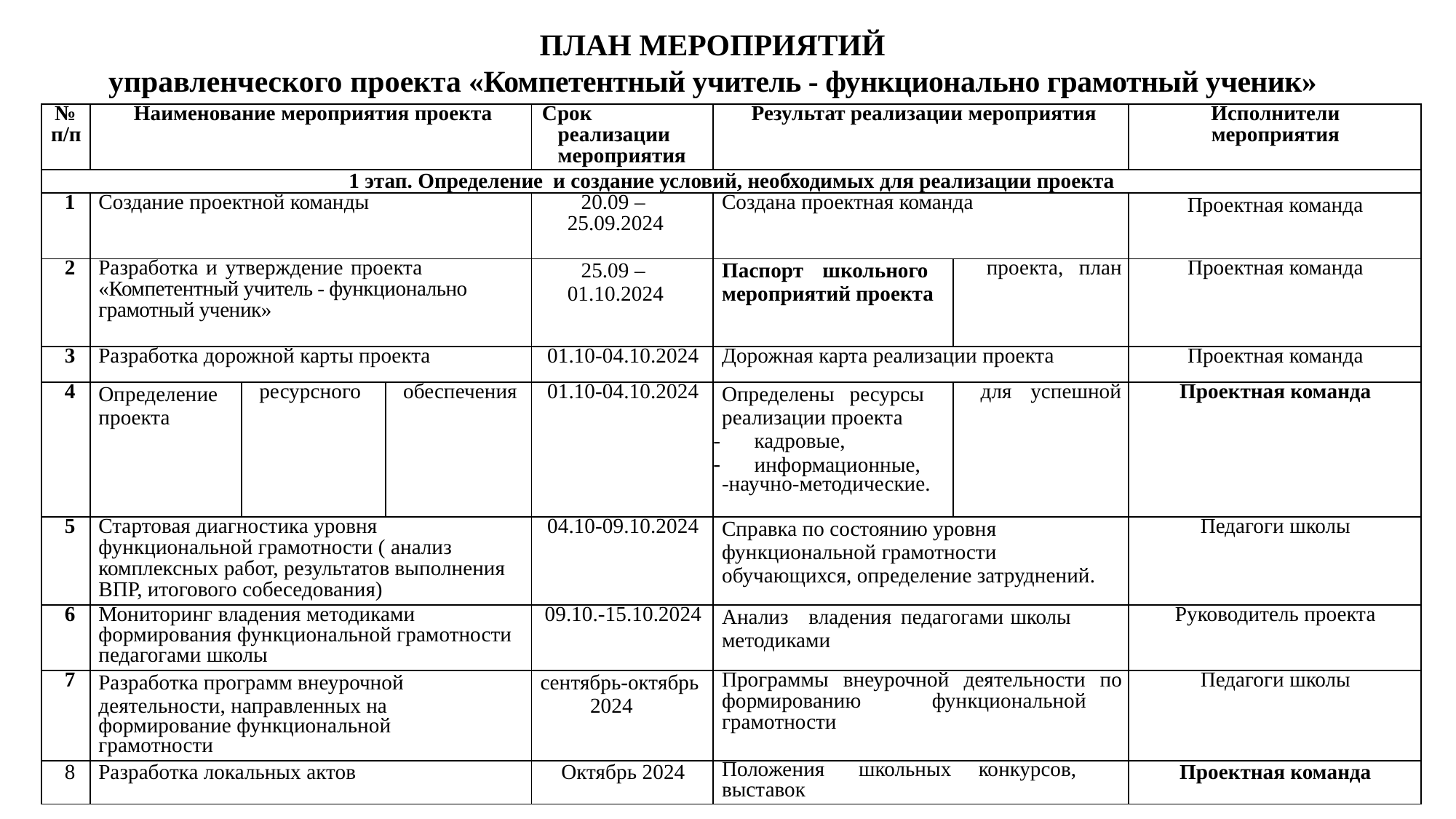

ПЛАН МЕРОПРИЯТИЙ
управленческого проекта «Компетентный учитель - функционально грамотный ученик»
| № п/п | Наименование мероприятия проекта |  |  | Срок реализации мероприятия | Результат реализации мероприятия |  | Исполнители мероприятия |
| --- | --- | --- | --- | --- | --- | --- | --- |
| 1 этап. Определение и создание условий, необходимых для реализации проекта |  |  |  |  |  |  |  |
| 1 | Создание проектной команды |  |  | 20.09 – 25.09.2024 | Создана проектная команда |  | Проектная команда |
| 2 | Разработка и утверждение проекта «Компетентный учитель - функционально грамотный ученик» |  |  | 25.09 – 01.10.2024 | Паспорт школьного мероприятий проекта | проекта, план | Проектная команда |
| 3 | Разработка дорожной карты проекта |  |  | 01.10-04.10.2024 | Дорожная карта реализации проекта |  | Проектная команда |
| 4 | Определение проекта | ресурсного | обеспечения | 01.10-04.10.2024 | Определены ресурсы реализации проекта кадровые, информационные, -научно-методические. | для успешной | Проектная команда |
| 5 | Стартовая диагностика уровня функциональной грамотности ( анализ комплексных работ, результатов выполнения ВПР, итогового собеседования) |  |  | 04.10-09.10.2024 | Справка по состоянию уровня функциональной грамотности обучающихся, определение затруднений. |  | Педагоги школы |
| 6 | Мониторинг владения методиками формирования функциональной грамотности педагогами школы |  |  | 09.10.-15.10.2024 | Анализ владения педагогами школы методиками |  | Руководитель проекта |
| 7 | Разработка программ внеурочной деятельности, направленных на формирование функциональной грамотности |  |  | сентябрь-октябрь 2024 | Программы внеурочной деятельности по формированию функциональной грамотности |  | Педагоги школы |
| 8 | Разработка локальных актов |  |  | Октябрь 2024 | Положения школьных конкурсов, выставок |  | Проектная команда |